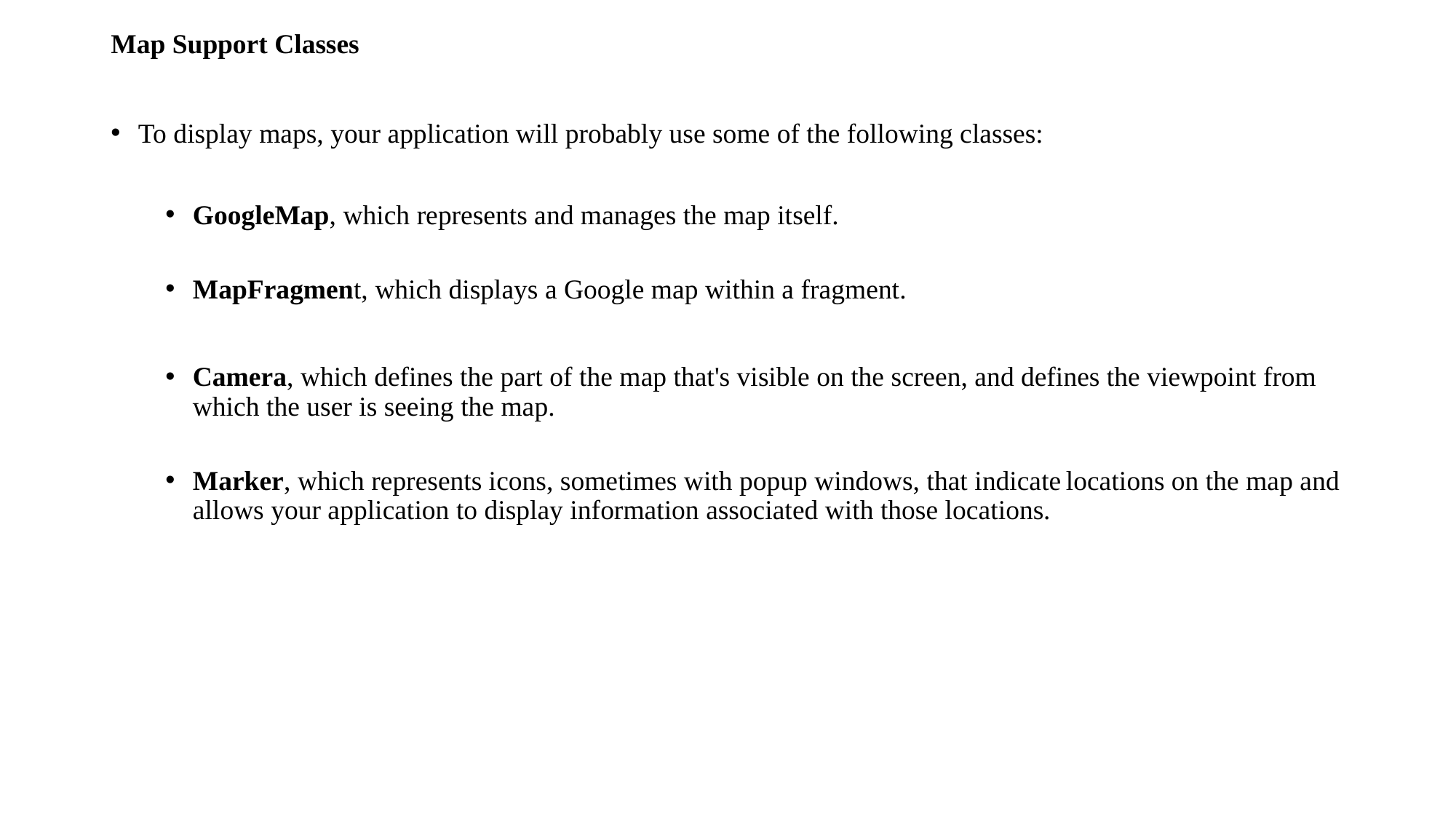

Map Support Classes

To display maps, your application will probably use some of the following classes:

GoogleMap, which represents and manages the map itself.

MapFragment, which displays a Google map within a fragment.

Camera, which defines the part of the map that's visible on the screen, and defines the viewpoint from which the user is seeing the map.

Marker, which represents icons, sometimes with popup windows, that indicate	locations on the map and allows your application to display information associated with those locations.